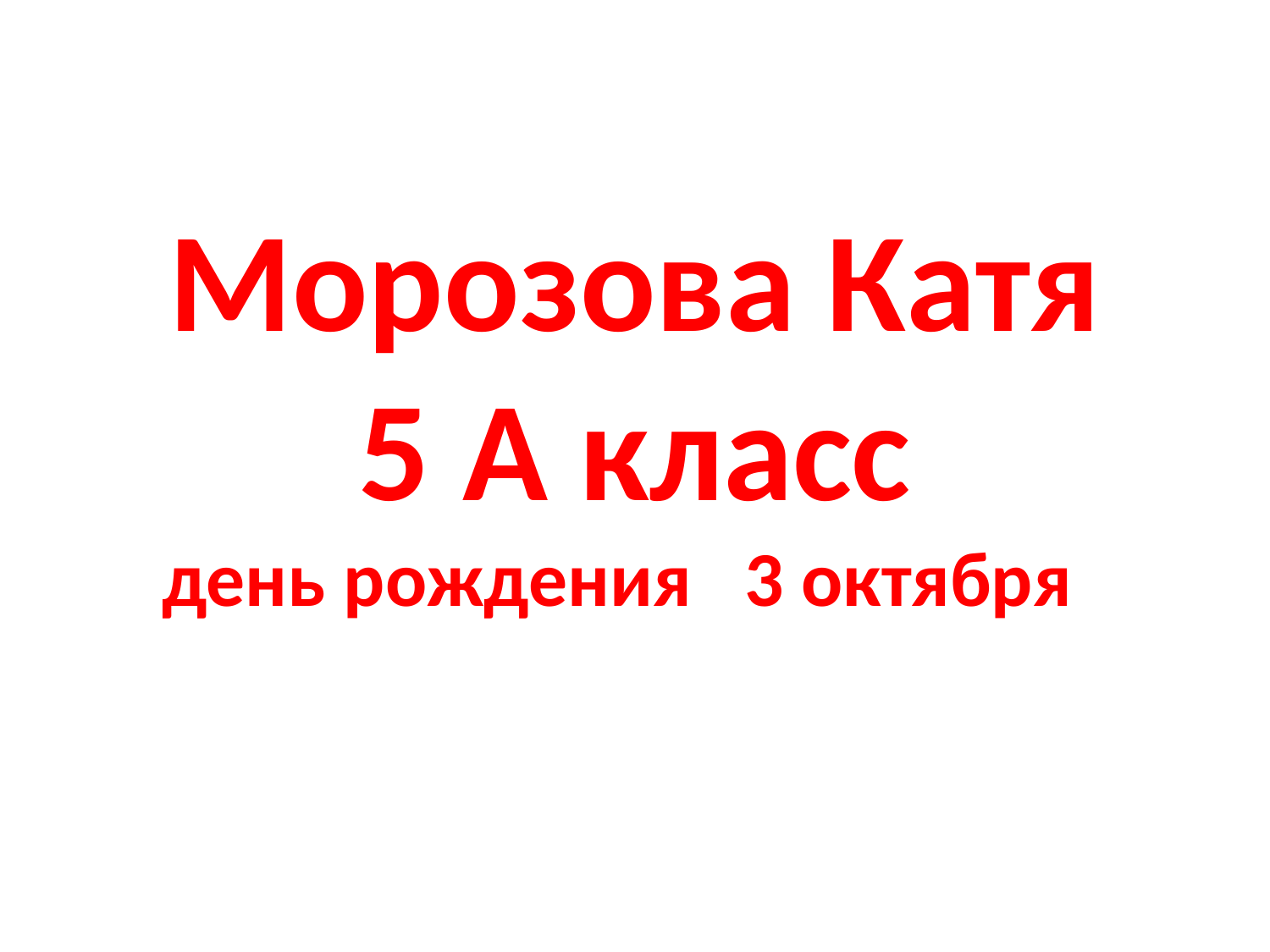

# Морозова Катя 5 А класс день рождения   3 октября